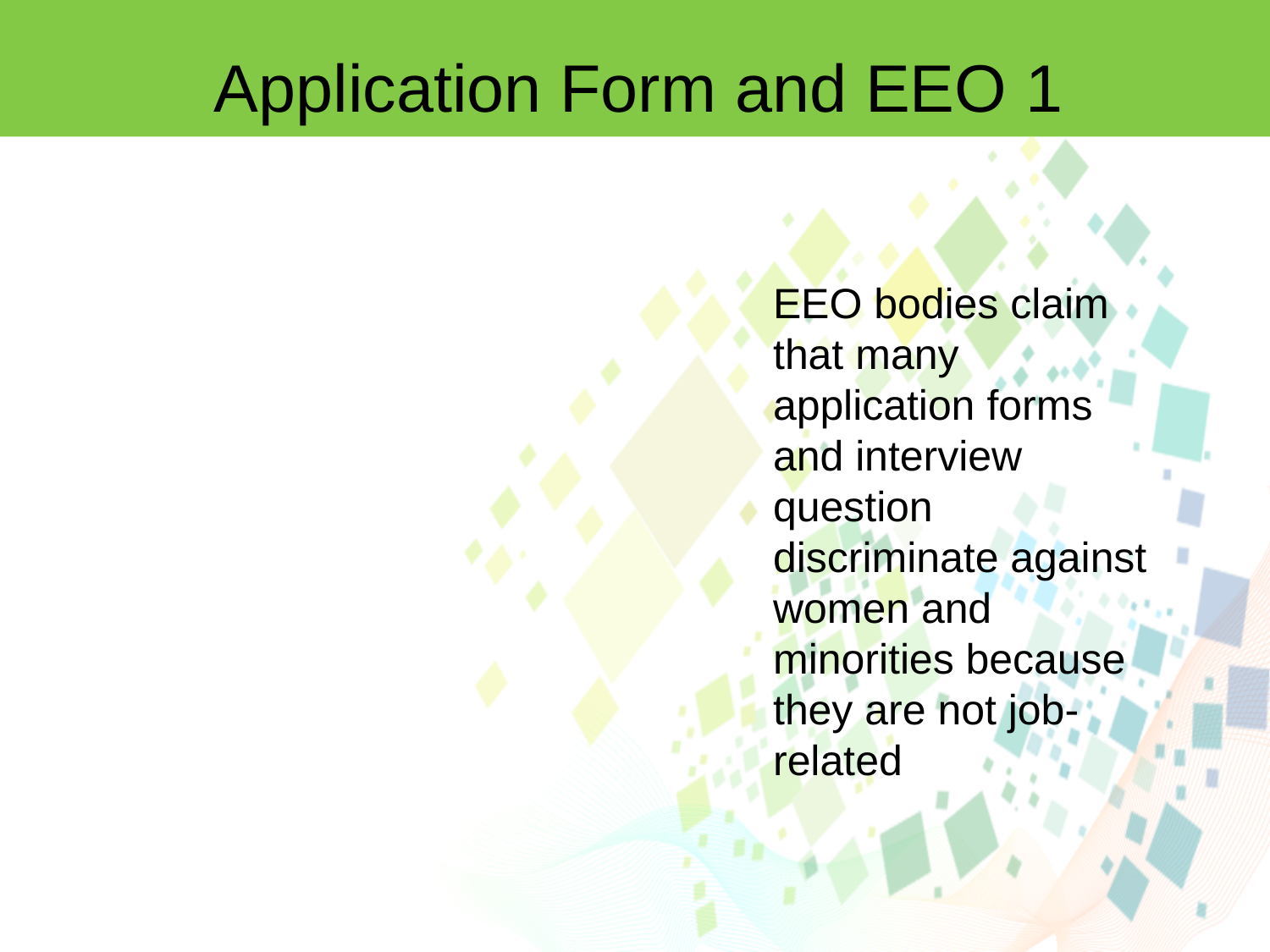

Application Form and EEO 1
EEO bodies claim that many application forms and interview question discriminate against women and minorities because they are not job-related